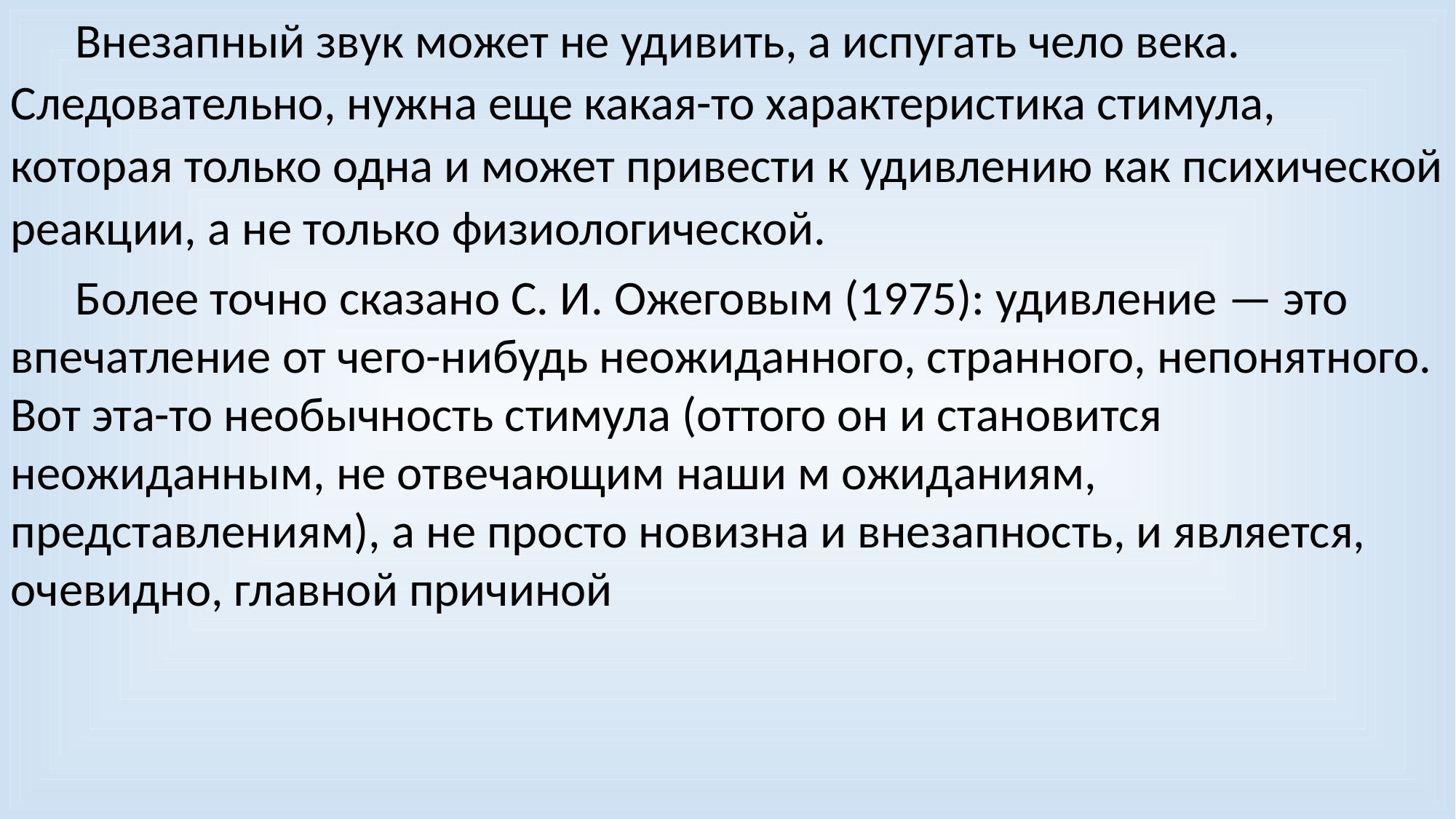

Внезапный звук может не удивить, а испугать чело века. Следовательно, нужна еще какая-то характеристика стимула, которая только одна и может привести к удивлению как психической реакции, а не только физиологической.
 Более точно сказано С. И. Ожеговым (1975): удивление — это впечатление от чего-нибудь неожиданного, странного, непонятного. Вот эта-то необычность стимула (оттого он и становится неожиданным, не отвечающим наши м ожиданиям, представлениям), а не просто новизна и внезапность, и является, очевидно, главной причиной